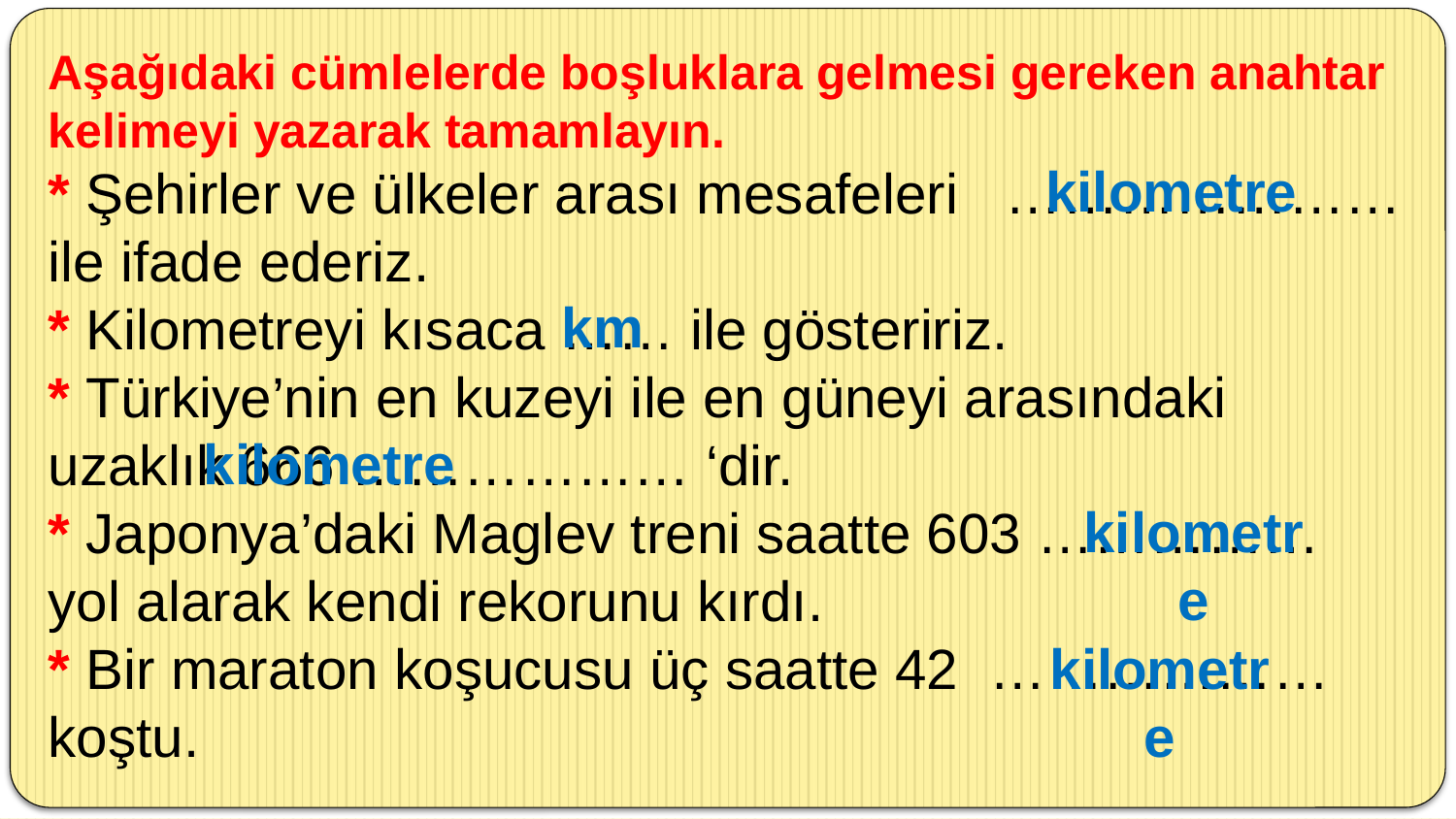

Aşağıdaki cümlelerde boşluklara gelmesi gereken anahtar kelimeyi yazarak tamamlayın.
* Şehirler ve ülkeler arası mesafeleri   ………………… ile ifade ederiz.
* Kilometreyi kısaca …… ile gösteririz.
* Türkiye’nin en kuzeyi ile en güneyi arasındaki uzaklık 666 ……………… ‘dir.
* Japonya’daki Maglev treni saatte 603 …………… yol alarak kendi rekorunu kırdı.
* Bir maraton koşucusu üç saatte 42  ………………     koştu.
kilometre
km
kilometre
kilometre
kilometre